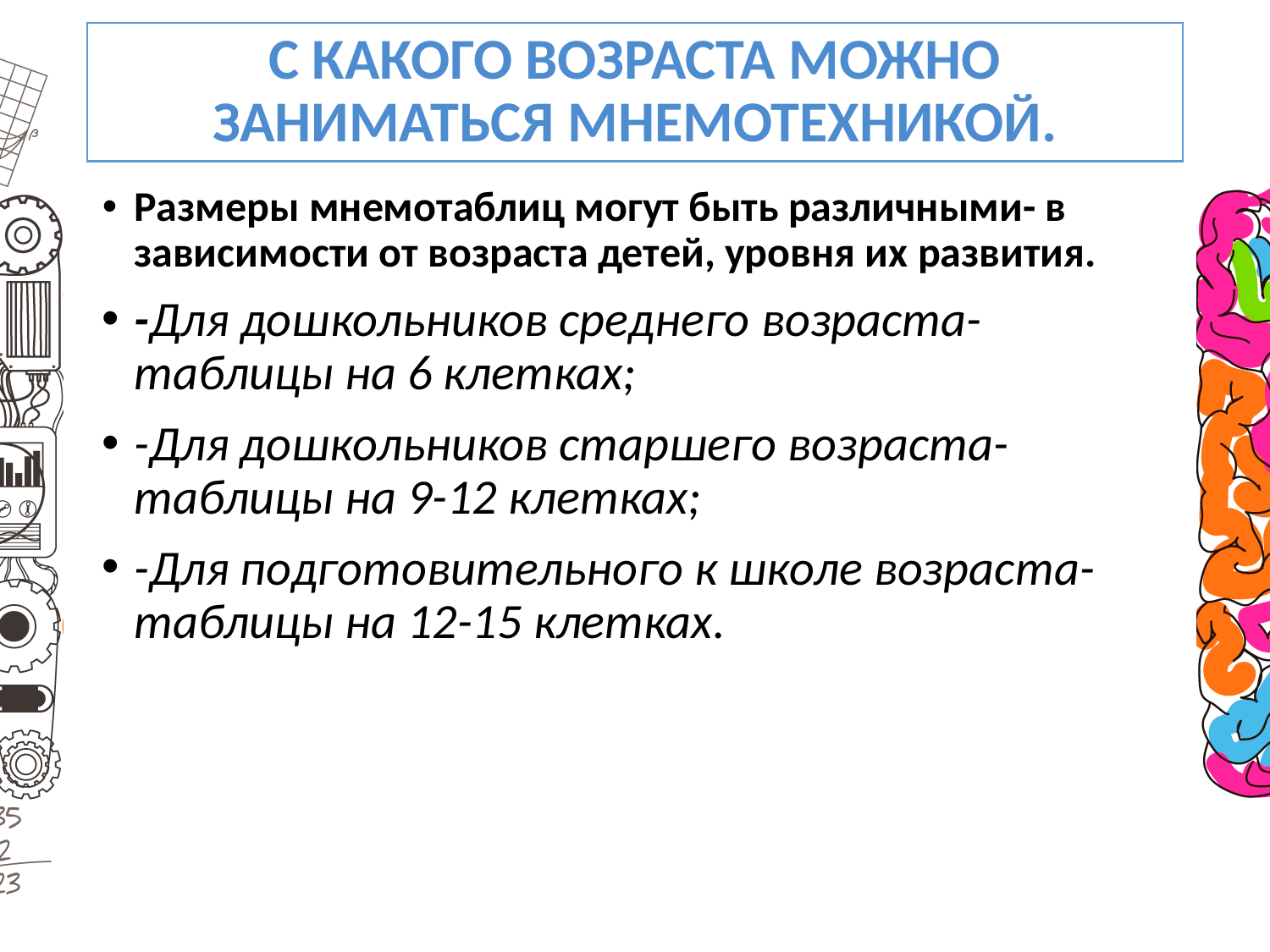

# С какого возраста можно заниматься мнемотехникой.
Размеры мнемотаблиц могут быть различными- в зависимости от возраста детей, уровня их развития.
-Для дошкольников среднего возраста-таблицы на 6 клетках;
-Для дошкольников старшего возраста-таблицы на 9-12 клетках;
-Для подготовительного к школе возраста-таблицы на 12-15 клетках.